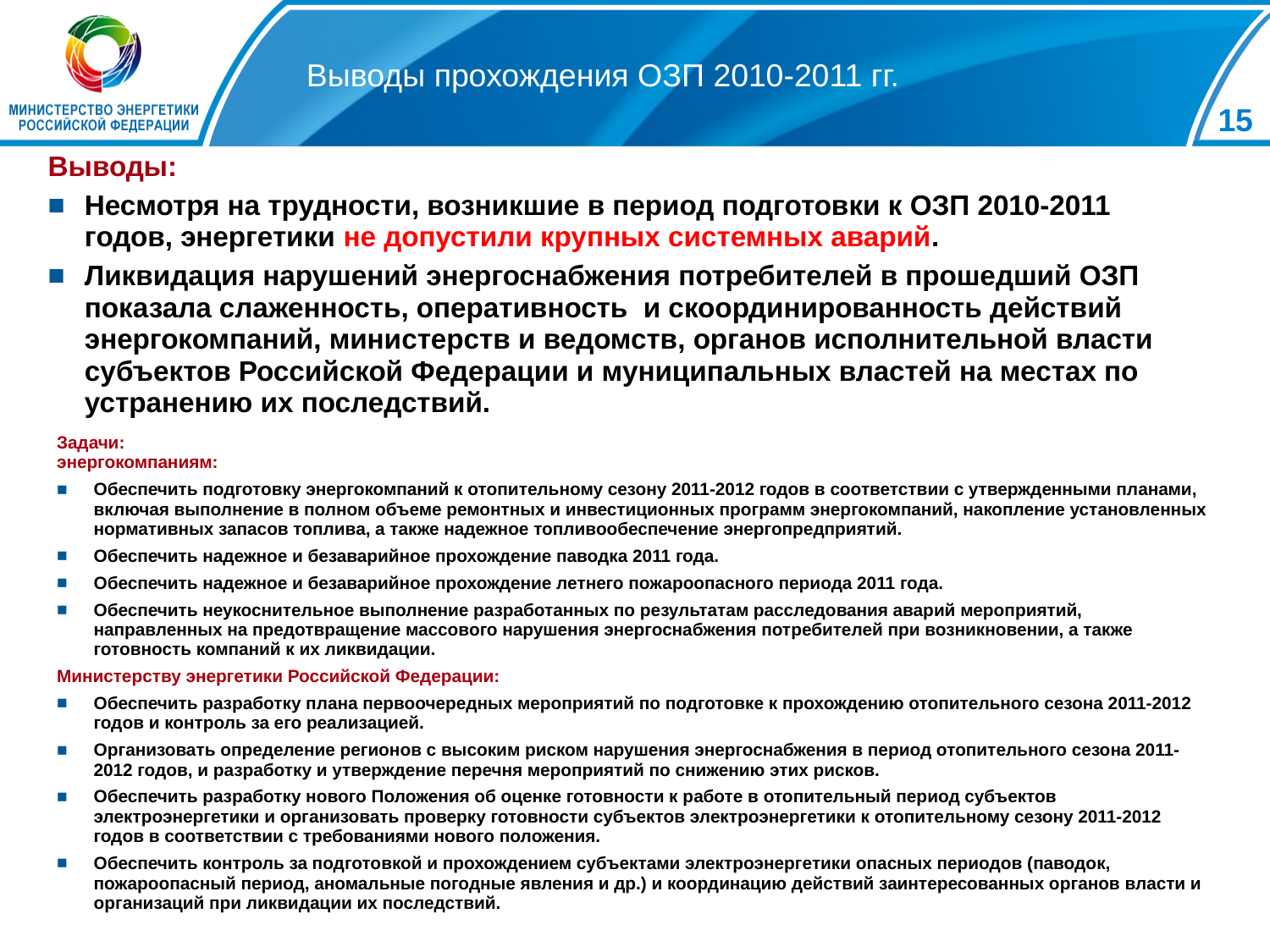

15
Выводы прохождения ОЗП 2010-2011 гг.
Выводы:
Несмотря на трудности, возникшие в период подготовки к ОЗП 2010-2011 годов, энергетики не допустили крупных системных аварий.
Ликвидация нарушений энергоснабжения потребителей в прошедший ОЗП показала слаженность, оперативность  и скоординированность действий энергокомпаний, министерств и ведомств, органов исполнительной власти субъектов Российской Федерации и муниципальных властей на местах по устранению их последствий.

Задачи:
энергокомпаниям:
Обеспечить подготовку энергокомпаний к отопительному сезону 2011-2012 годов в соответствии с утвержденными планами, включая выполнение в полном объеме ремонтных и инвестиционных программ энергокомпаний, накопление установленных нормативных запасов топлива, а также надежное топливообеспечение энергопредприятий.
Обеспечить надежное и безаварийное прохождение паводка 2011 года.
Обеспечить надежное и безаварийное прохождение летнего пожароопасного периода 2011 года.
Обеспечить неукоснительное выполнение разработанных по результатам расследования аварий мероприятий, направленных на предотвращение массового нарушения энергоснабжения потребителей при возникновении, а также готовность компаний к их ликвидации.
Министерству энергетики Российской Федерации:
Обеспечить разработку плана первоочередных мероприятий по подготовке к прохождению отопительного сезона 2011-2012 годов и контроль за его реализацией.
Организовать определение регионов с высоким риском нарушения энергоснабжения в период отопительного сезона 2011-2012 годов, и разработку и утверждение перечня мероприятий по снижению этих рисков.
Обеспечить разработку нового Положения об оценке готовности к работе в отопительный период субъектов электроэнергетики и организовать проверку готовности субъектов электроэнергетики к отопительному сезону 2011-2012 годов в соответствии с требованиями нового положения.
Обеспечить контроль за подготовкой и прохождением субъектами электроэнергетики опасных периодов (паводок, пожароопасный период, аномальные погодные явления и др.) и координацию действий заинтересованных органов власти и организаций при ликвидации их последствий.